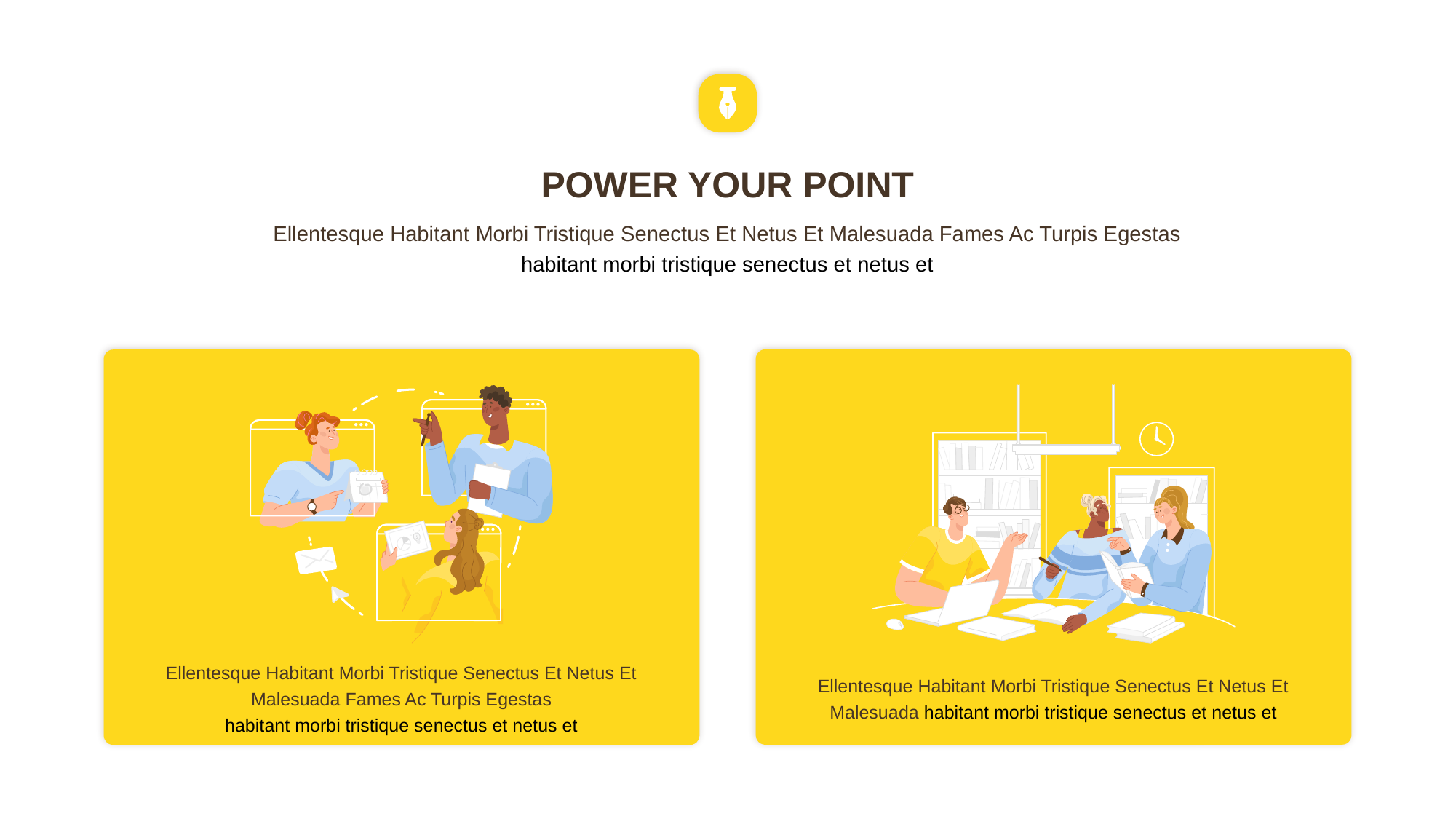

POWER YOUR POINT
Ellentesque Habitant Morbi Tristique Senectus Et Netus Et Malesuada Fames Ac Turpis Egestas
habitant morbi tristique senectus et netus et

Ellentesque Habitant Morbi Tristique Senectus Et Netus Et Malesuada Fames Ac Turpis Egestas
habitant morbi tristique senectus et netus et
Ellentesque Habitant Morbi Tristique Senectus Et Netus Et Malesuada habitant morbi tristique senectus et netus et